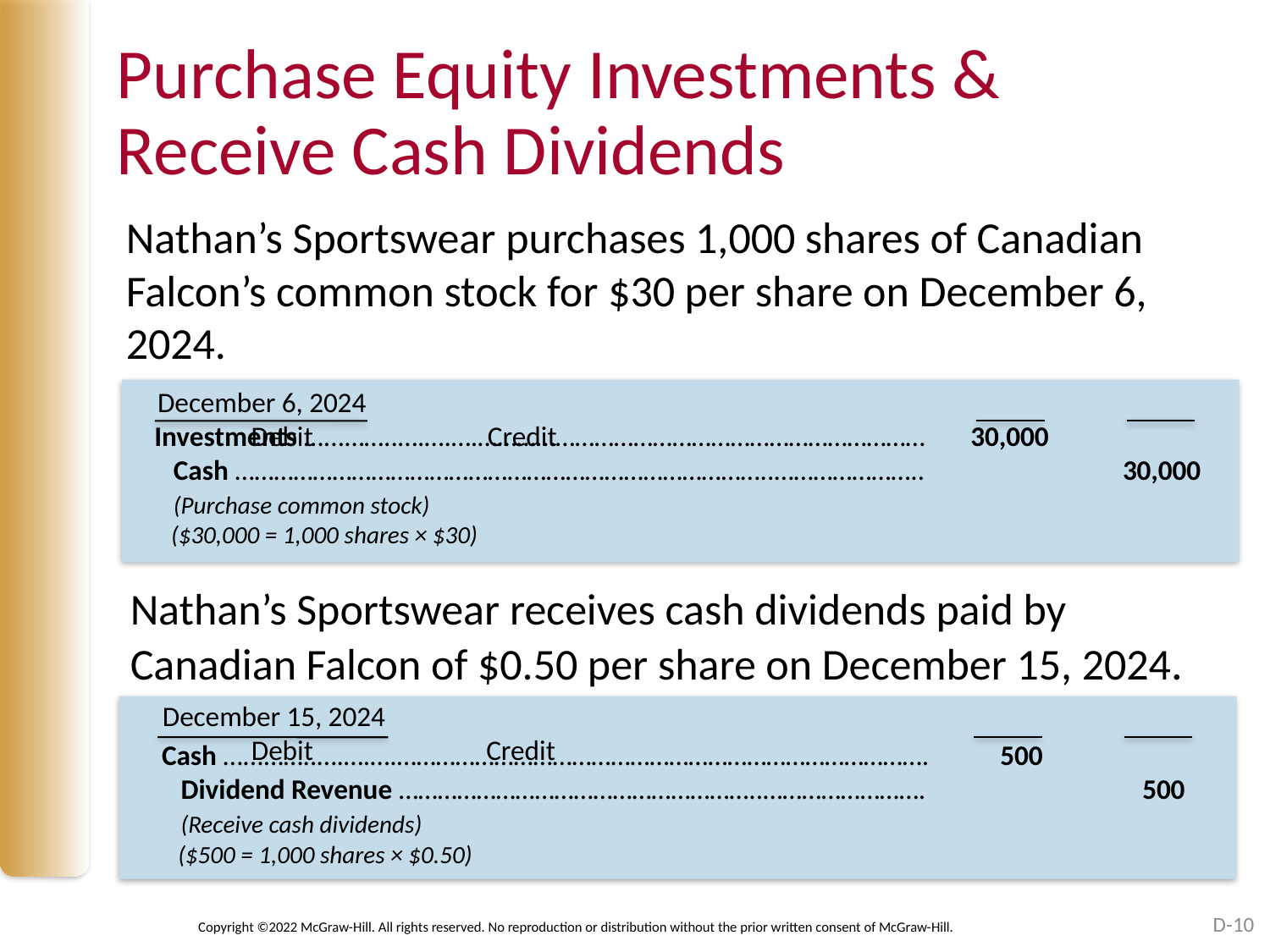

# Purchase Equity Investments & Receive Cash Dividends
Nathan’s Sportswear purchases 1,000 shares of Canadian Falcon’s common stock for $30 per share on December 6, 2024.
December 6, 2024	      					                                             Debit	            Credit

Investments …...……..….….….……………………………………………………………       30,000
   Cash ………………………………………………………………………..…………………..                               30,000
   (Purchase common stock)
   ($30,000 = 1,000 shares × $30)

Nathan’s Sportswear receives cash dividends paid by Canadian Falcon of $0.50 per share on December 15, 2024.
December 15, 2024	      					                                      Debit	           Credit

Cash …...……..….….….……………………………………………………………………….           500
   Dividend Revenue ………………………………………………..…………………….                                  500
   (Receive cash dividends)
   ($500 = 1,000 shares × $0.50)

D-10
Copyright ©2022 McGraw-Hill. All rights reserved. No reproduction or distribution without the prior written consent of McGraw-Hill.